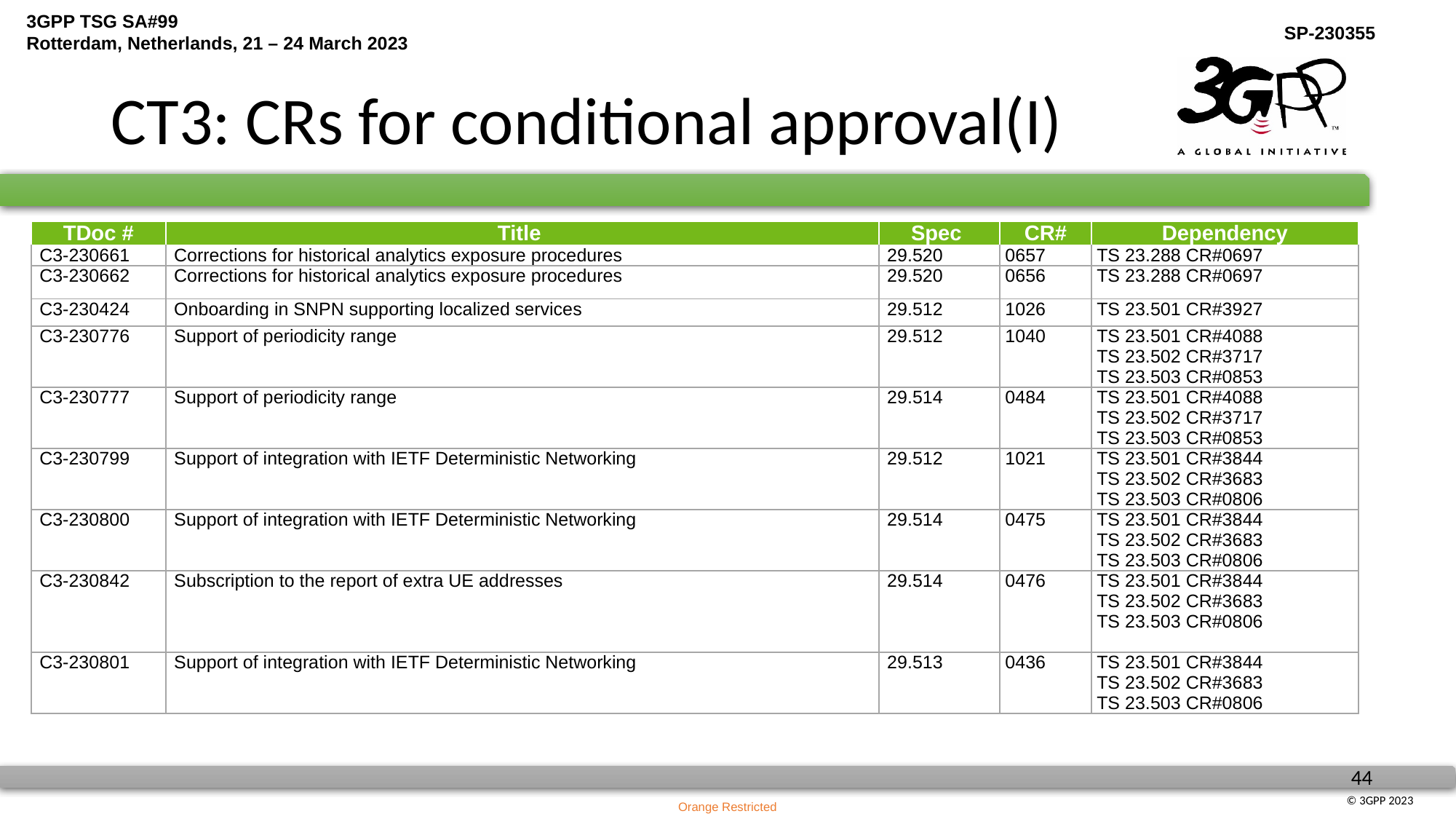

# CT3: CRs for conditional approval(I)
| TDoc # | Title | Spec | CR# | Dependency |
| --- | --- | --- | --- | --- |
| C3-230661 | Corrections for historical analytics exposure procedures | 29.520 | 0657 | TS 23.288 CR#0697 |
| C3-230662 | Corrections for historical analytics exposure procedures | 29.520 | 0656 | TS 23.288 CR#0697 |
| C3-230424 | Onboarding in SNPN supporting localized services | 29.512 | 1026 | TS 23.501 CR#3927 |
| C3-230776 | Support of periodicity range | 29.512 | 1040 | TS 23.501 CR#4088 TS 23.502 CR#3717 TS 23.503 CR#0853 |
| C3-230777 | Support of periodicity range | 29.514 | 0484 | TS 23.501 CR#4088 TS 23.502 CR#3717 TS 23.503 CR#0853 |
| C3-230799 | Support of integration with IETF Deterministic Networking | 29.512 | 1021 | TS 23.501 CR#3844 TS 23.502 CR#3683 TS 23.503 CR#0806 |
| C3-230800 | Support of integration with IETF Deterministic Networking | 29.514 | 0475 | TS 23.501 CR#3844 TS 23.502 CR#3683 TS 23.503 CR#0806 |
| C3-230842 | Subscription to the report of extra UE addresses | 29.514 | 0476 | TS 23.501 CR#3844 TS 23.502 CR#3683 TS 23.503 CR#0806 |
| C3-230801 | Support of integration with IETF Deterministic Networking | 29.513 | 0436 | TS 23.501 CR#3844 TS 23.502 CR#3683 TS 23.503 CR#0806 |